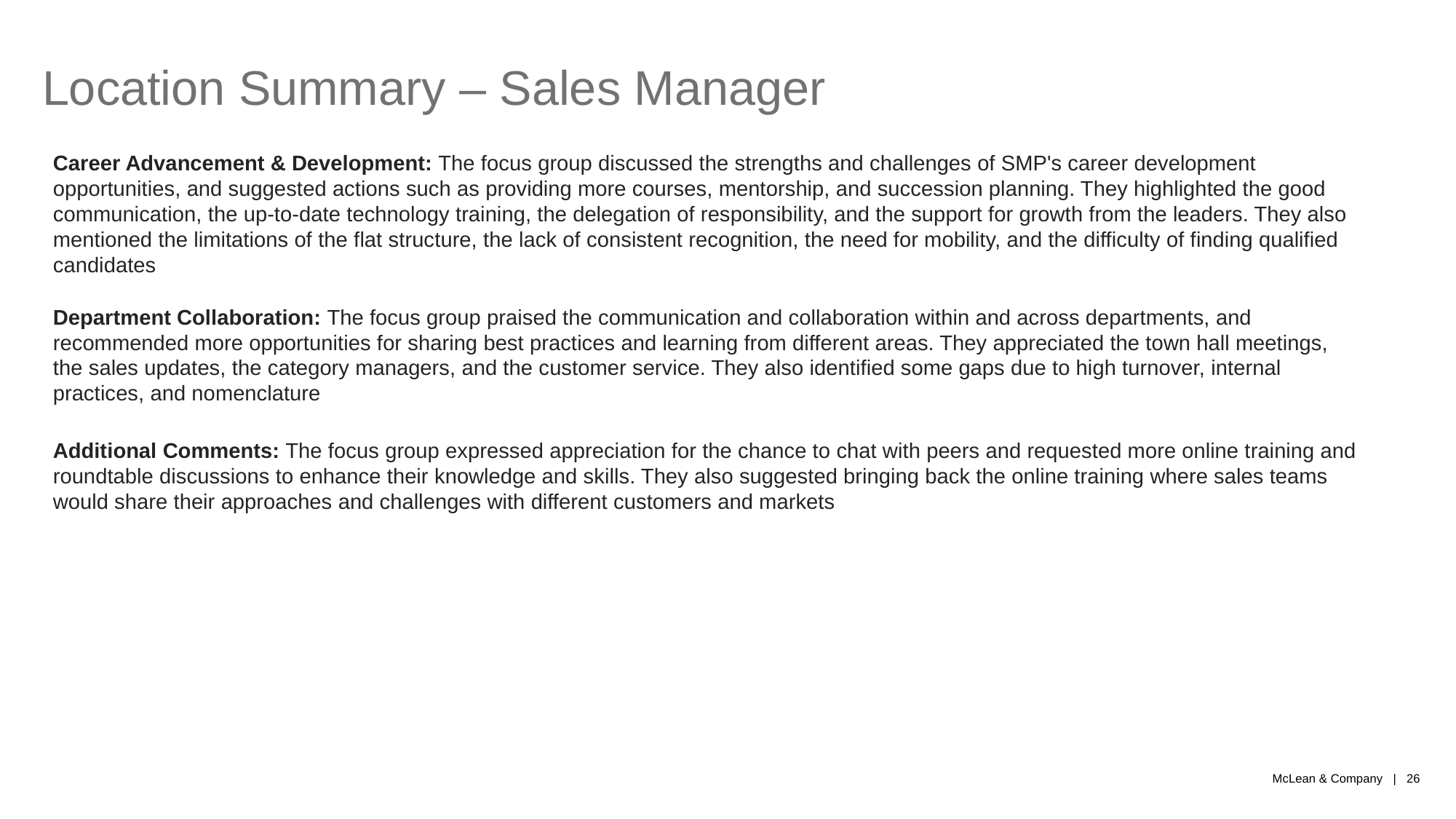

# Location Summary – Sales Manager
Career Advancement & Development: The focus group discussed the strengths and challenges of SMP's career development opportunities, and suggested actions such as providing more courses, mentorship, and succession planning. They highlighted the good communication, the up-to-date technology training, the delegation of responsibility, and the support for growth from the leaders. They also mentioned the limitations of the flat structure, the lack of consistent recognition, the need for mobility, and the difficulty of finding qualified candidates
Department Collaboration: The focus group praised the communication and collaboration within and across departments, and recommended more opportunities for sharing best practices and learning from different areas. They appreciated the town hall meetings, the sales updates, the category managers, and the customer service. They also identified some gaps due to high turnover, internal practices, and nomenclature
Additional Comments: The focus group expressed appreciation for the chance to chat with peers and requested more online training and roundtable discussions to enhance their knowledge and skills. They also suggested bringing back the online training where sales teams would share their approaches and challenges with different customers and markets